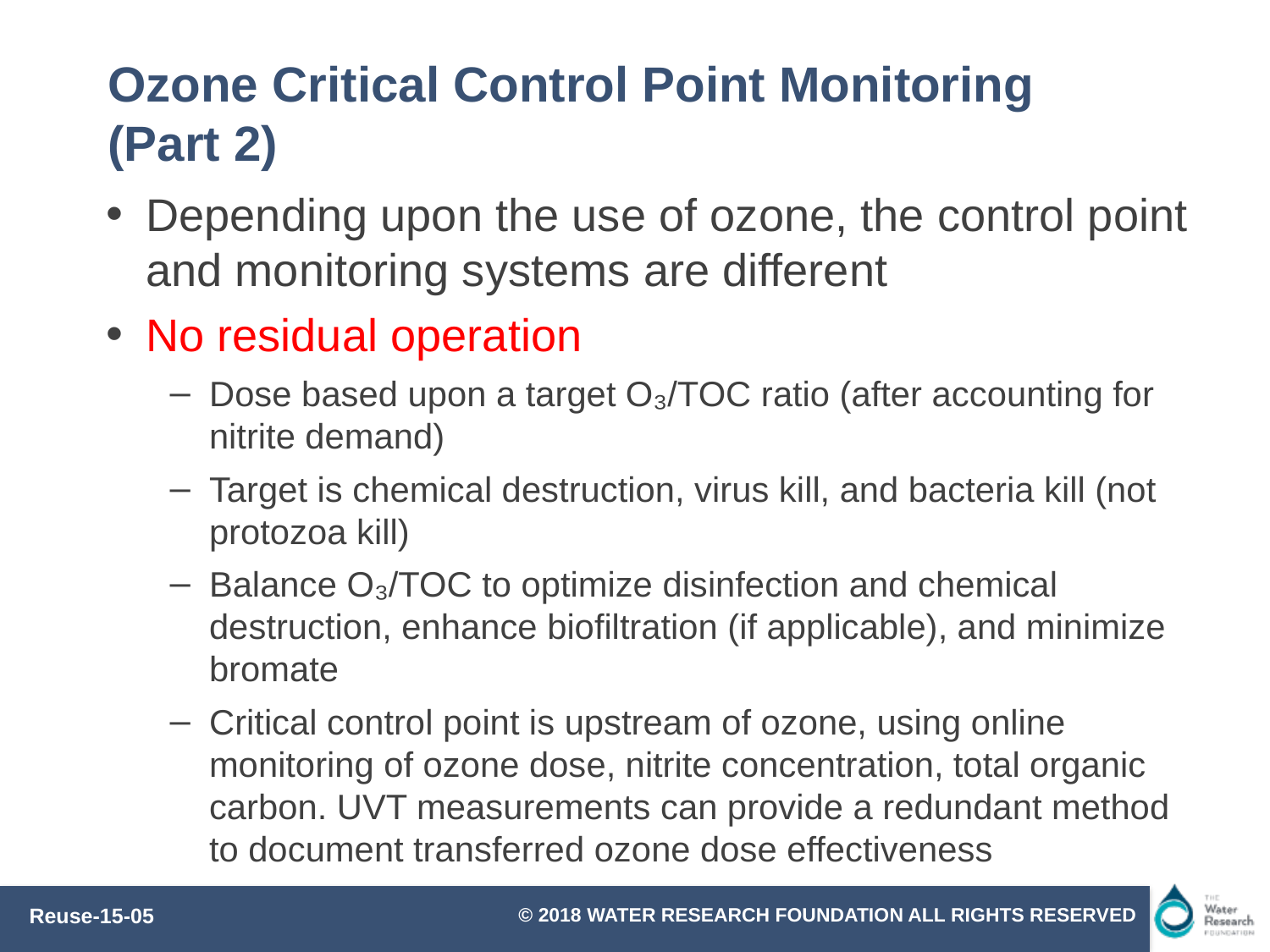

# Ozone Critical Control Point Monitoring (Part 2)
Depending upon the use of ozone, the control point and monitoring systems are different
No residual operation
Dose based upon a target O₃/TOC ratio (after accounting for nitrite demand)
Target is chemical destruction, virus kill, and bacteria kill (not protozoa kill)
Balance O₃/TOC to optimize disinfection and chemical destruction, enhance biofiltration (if applicable), and minimize bromate
Critical control point is upstream of ozone, using online monitoring of ozone dose, nitrite concentration, total organic carbon. UVT measurements can provide a redundant method to document transferred ozone dose effectiveness